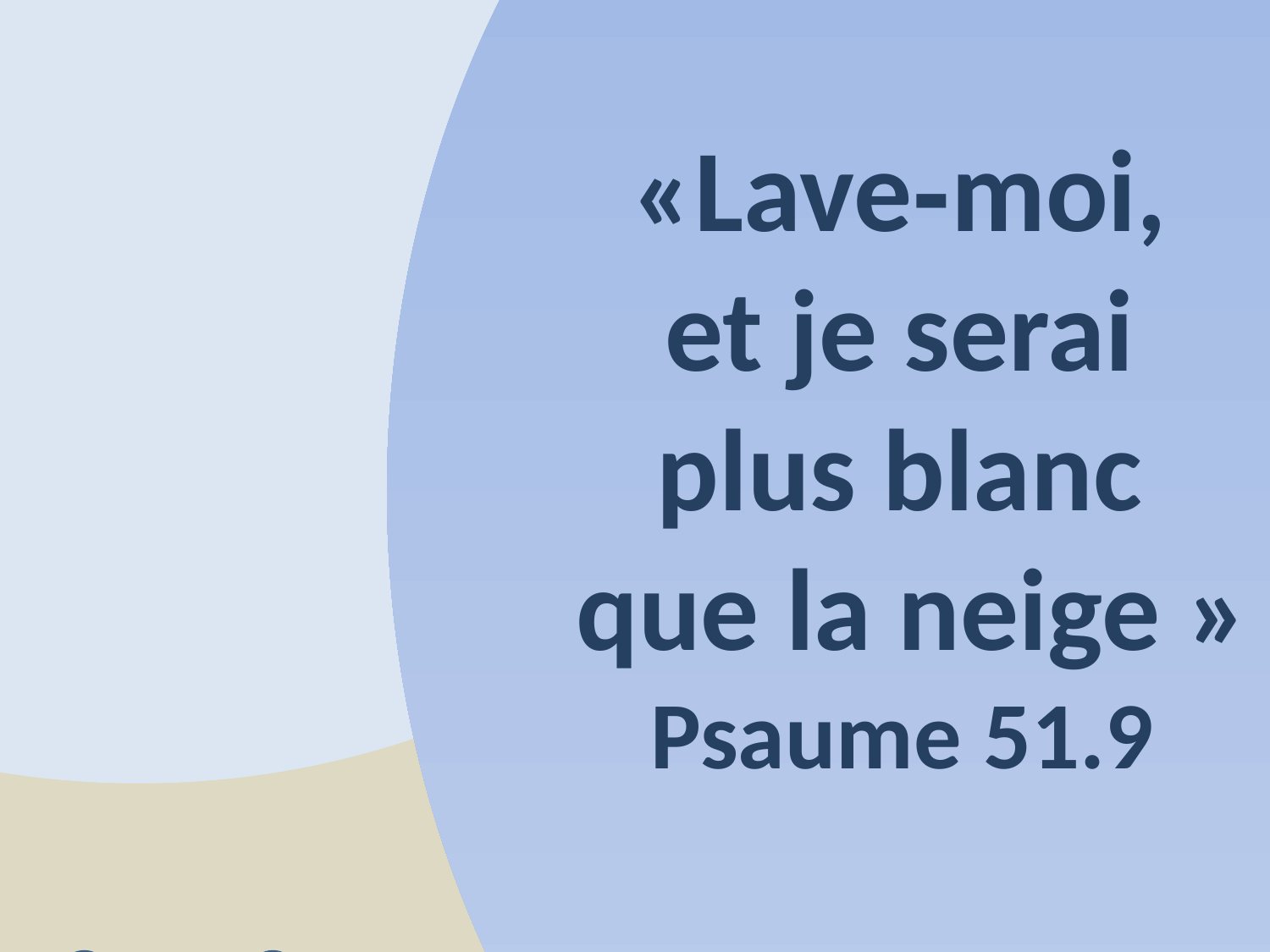

«Lave‐moi,
et je serai
plus blanc
que la neige »
Psaume 51.9